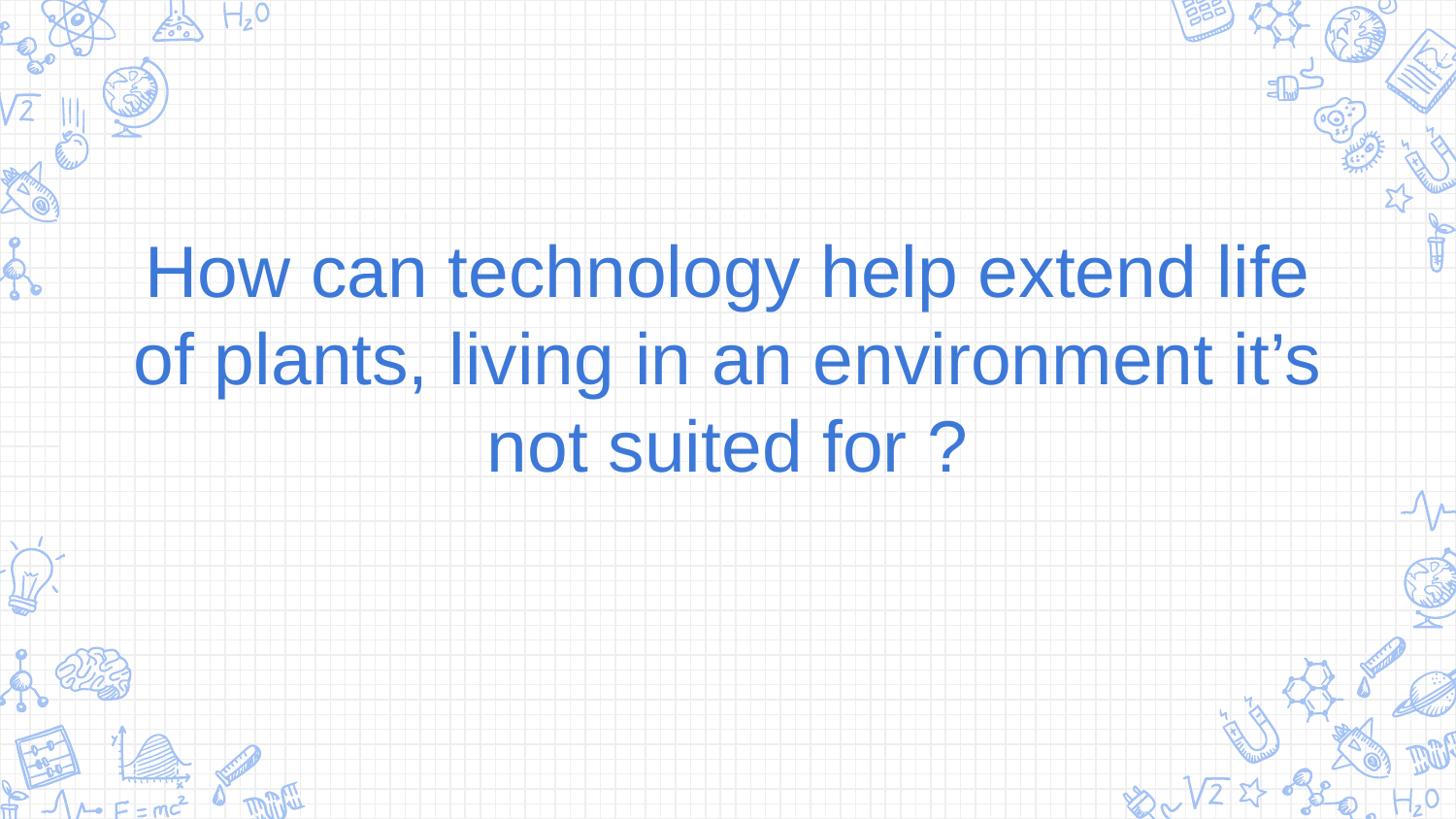

How can technology help extend life of plants, living in an environment it’s not suited for ?